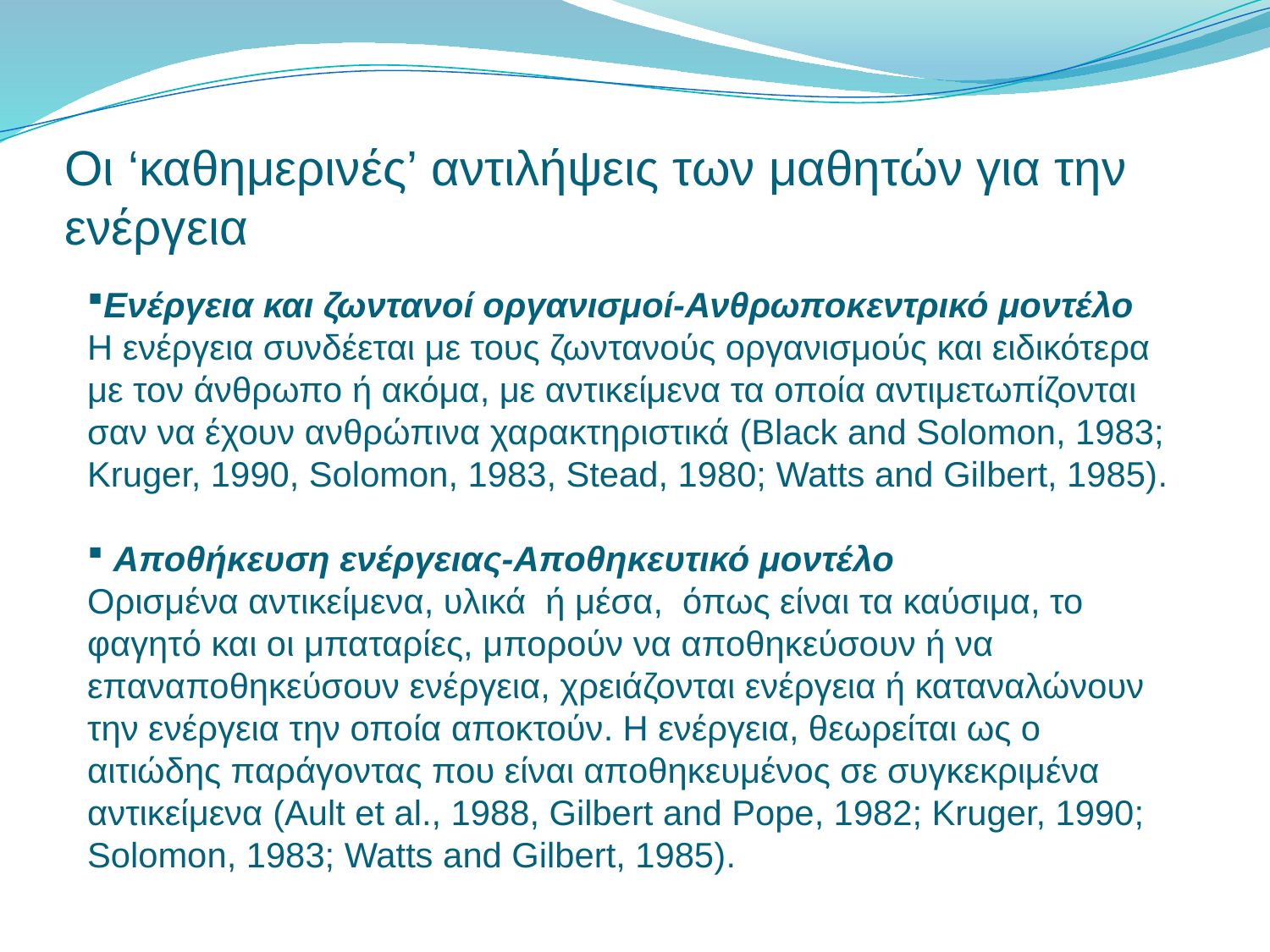

Οι ‘καθημερινές’ αντιλήψεις των μαθητών για την ενέργεια
Ενέργεια και ζωντανοί οργανισμοί-Ανθρωποκεντρικό μοντέλο
Η ενέργεια συνδέεται με τους ζωντανούς οργανισμούς και ειδικότερα με τον άνθρωπο ή ακόμα, με αντικείμενα τα οποία αντιμετωπίζονται σαν να έχουν ανθρώπινα χαρακτηριστικά (Black and Solomon, 1983; Kruger, 1990, Solomon, 1983, Stead, 1980; Watts and Gilbert, 1985).

 Αποθήκευση ενέργειας-Αποθηκευτικό μοντέλο
Ορισμένα αντικείμενα, υλικά  ή μέσα,  όπως είναι τα καύσιμα, το φαγητό και οι μπαταρίες, μπορούν να αποθηκεύσουν ή να επαναποθηκεύσουν ενέργεια, χρειάζονται ενέργεια ή καταναλώνουν την ενέργεια την οποία αποκτούν. Η ενέργεια, θεωρείται ως ο αιτιώδης παράγοντας που είναι αποθηκευμένος σε συγκεκριμένα αντικείμενα (Ault et al., 1988, Gilbert and Pope, 1982; Kruger, 1990; Solomon, 1983; Watts and Gilbert, 1985).